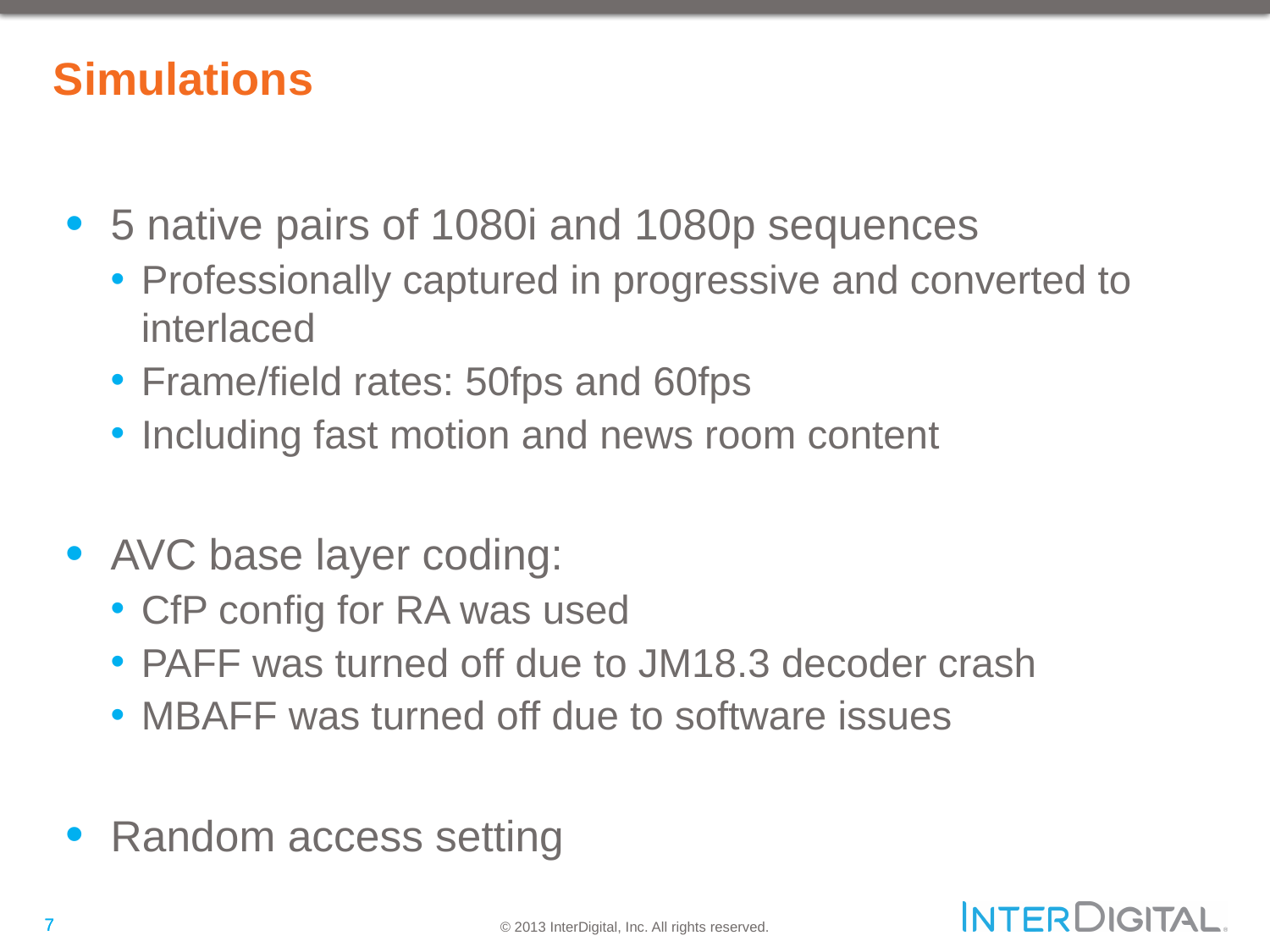

# Simulations
5 native pairs of 1080i and 1080p sequences
Professionally captured in progressive and converted to interlaced
Frame/field rates: 50fps and 60fps
Including fast motion and news room content

AVC base layer coding:
CfP config for RA was used
PAFF was turned off due to JM18.3 decoder crash
MBAFF was turned off due to software issues

Random access setting